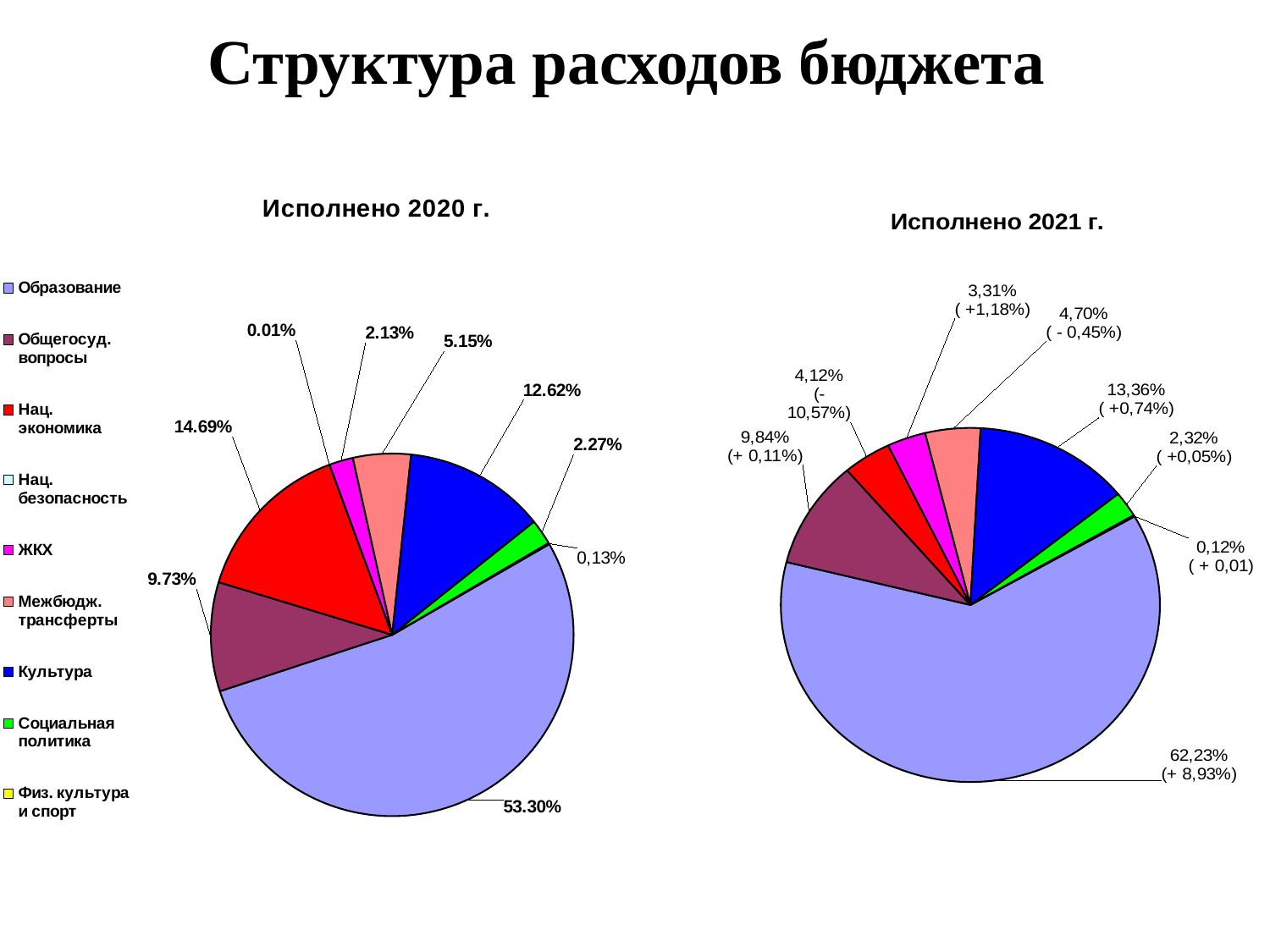

# Структура расходов бюджета

### Chart: Исполнено 2020 г.

| Category | Исполнение 2020 года |
|---|---|
| Образование | 0.533 |
| Общегосуд. вопросы  | 0.0973 |
| Нац. экономика  | 0.1469 |
| Нац. безопасность | 0.0001 |
| ЖКХ | 0.0213 |
| Межбюдж. трансферты  | 0.0515 |
| Культура  | 0.1262 |
| Социальная политика | 0.0227 |
| Физ. культура и спорт | 0.0011 |

### Chart:  Исполнено 2021 г.

| Category | Исполнение 2021 года |
|---|---|
| Образование | 0.6223 |
| Общегосударств. вопросы | 0.0984 |
| Нац. экономика  | 0.0412 |
| Нац. безопасность | 0.0 |
| ЖКХ | 0.0331 |
| Межбюдж. трансферты | 0.047 |
| Культура | 0.1336 |
| Социальная политика | 0.0232 |
| Физ. культура и спорт | 0.0012 |